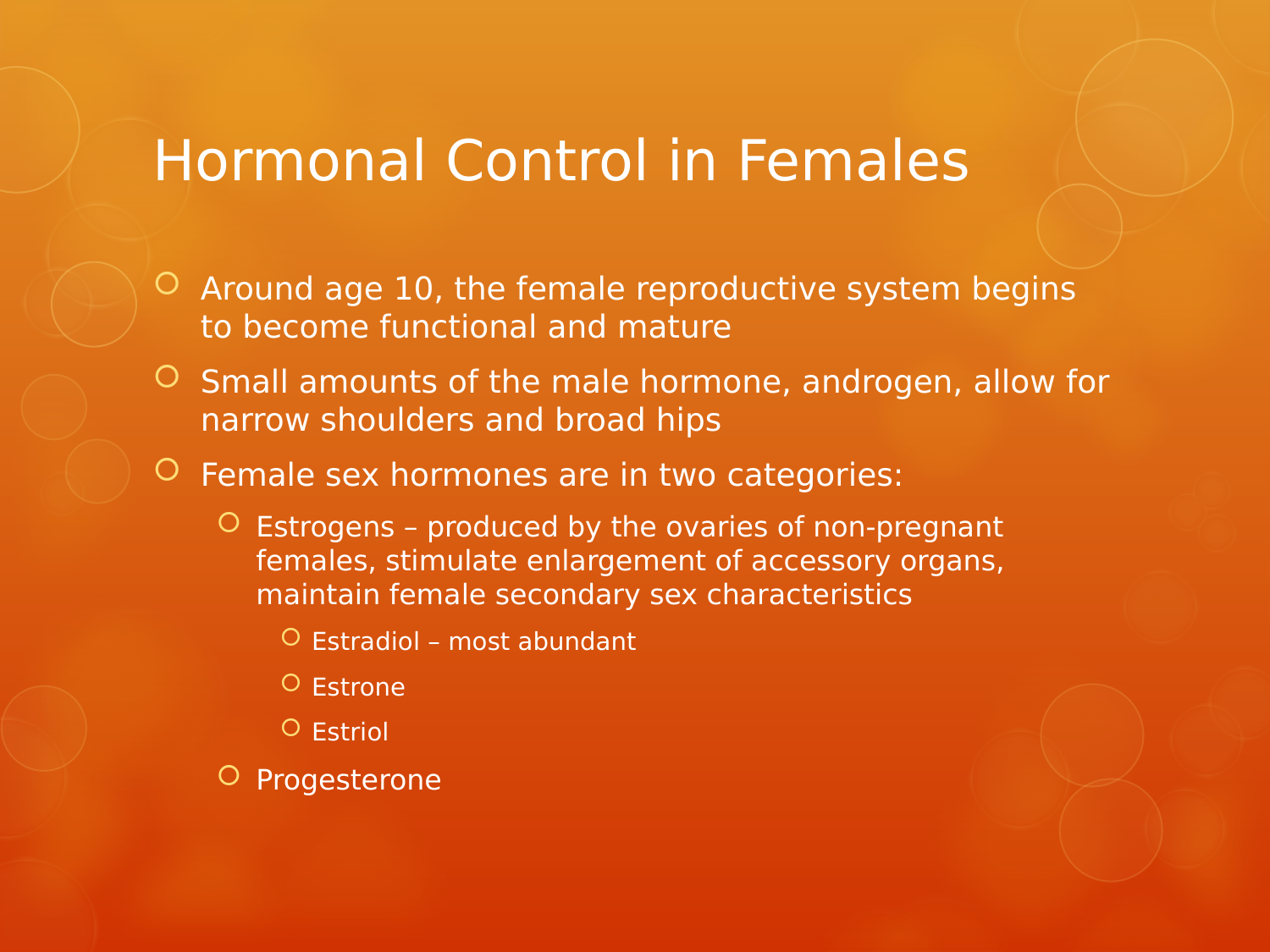

# Hormonal Control in Females
Around age 10, the female reproductive system begins to become functional and mature
Small amounts of the male hormone, androgen, allow for narrow shoulders and broad hips
Female sex hormones are in two categories:
Estrogens – produced by the ovaries of non-pregnant females, stimulate enlargement of accessory organs, maintain female secondary sex characteristics
Estradiol – most abundant
Estrone
Estriol
Progesterone